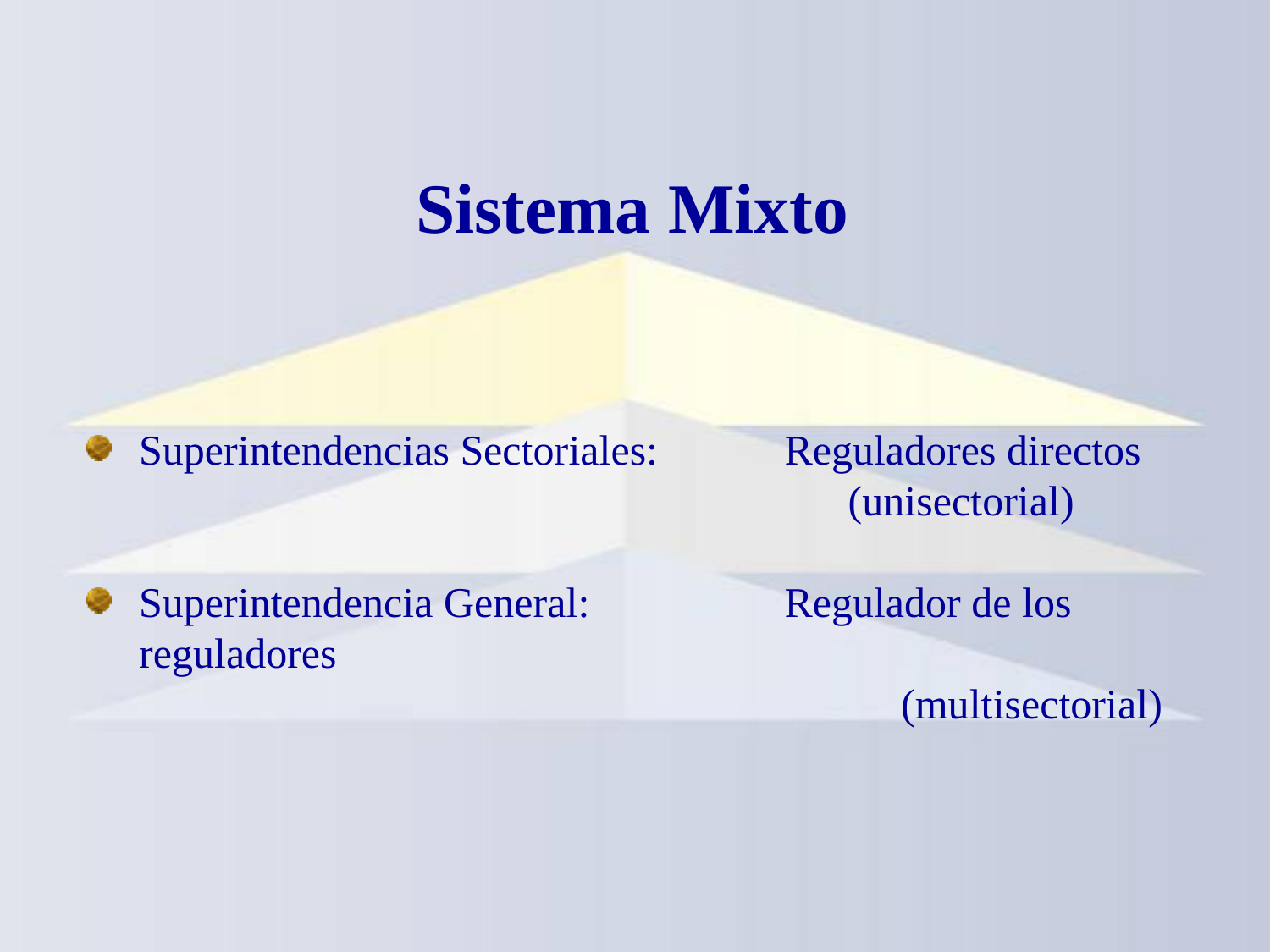

Sistema Mixto

Superintendencias Sectoriales: 	 Reguladores directos
					       	       (unisectorial)

Superintendencia General:		 Regulador de los reguladores
							(multisectorial)